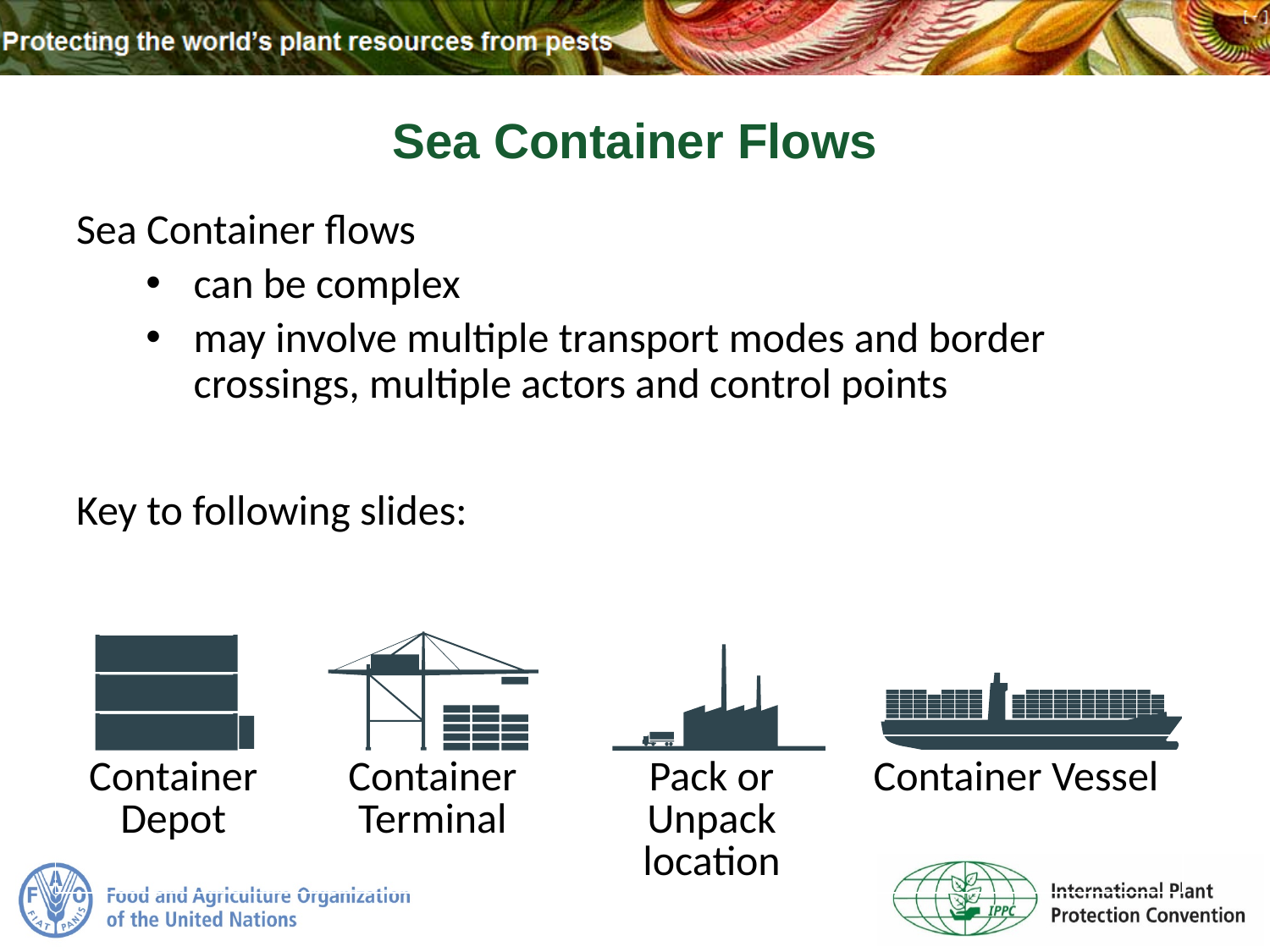

# Sea Container Flows
Sea Container flows
can be complex
may involve multiple transport modes and border crossings, multiple actors and control points

Key to following slides:

|  |  |  |  |
| --- | --- | --- | --- |
| Container Depot | Container Terminal | Pack or Unpack location | Container Vessel |